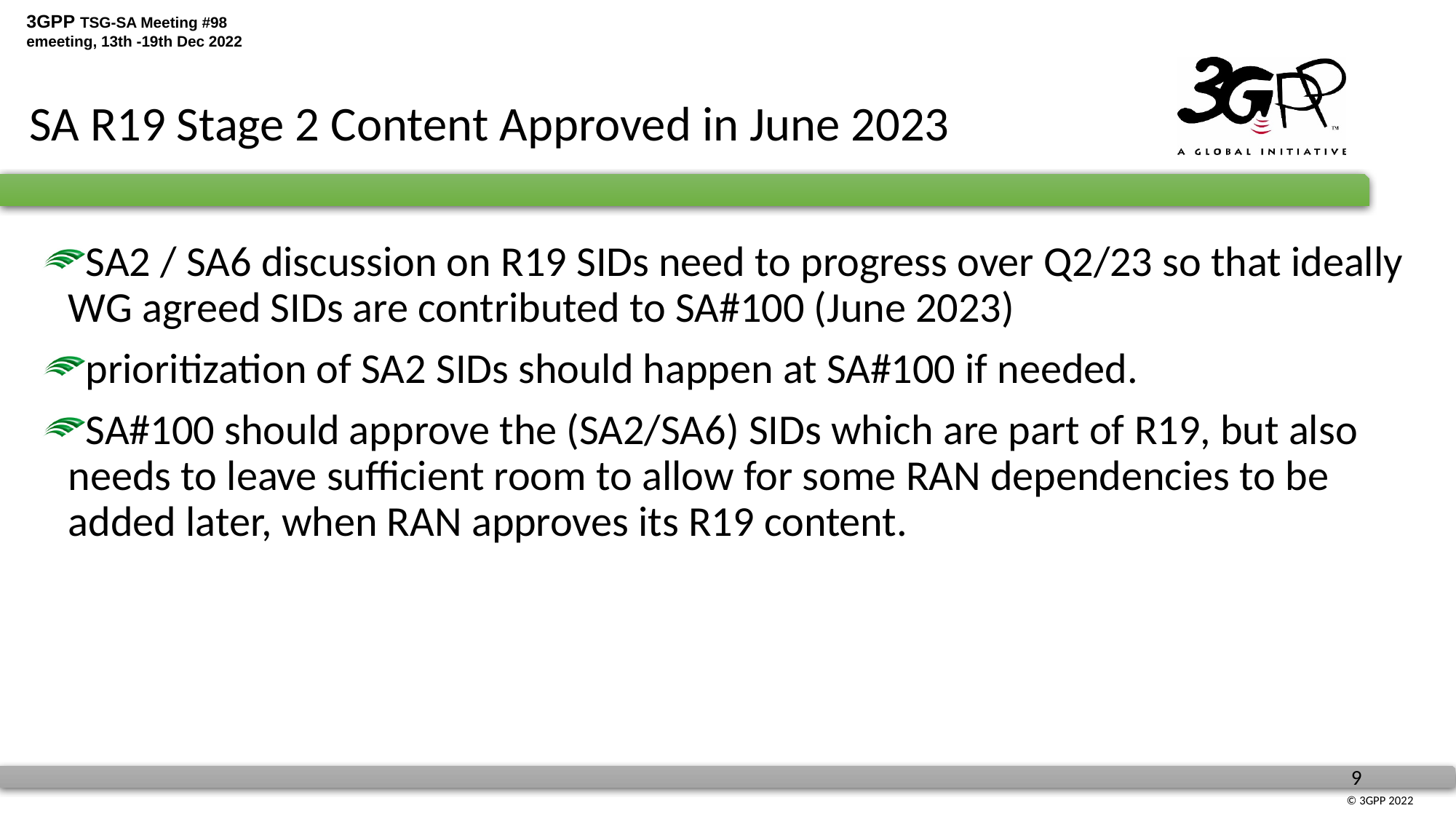

# SA R19 Stage 2 Content Approved in June 2023
SA2 / SA6 discussion on R19 SIDs need to progress over Q2/23 so that ideally WG agreed SIDs are contributed to SA#100 (June 2023)
prioritization of SA2 SIDs should happen at SA#100 if needed.
SA#100 should approve the (SA2/SA6) SIDs which are part of R19, but also needs to leave sufficient room to allow for some RAN dependencies to be added later, when RAN approves its R19 content.